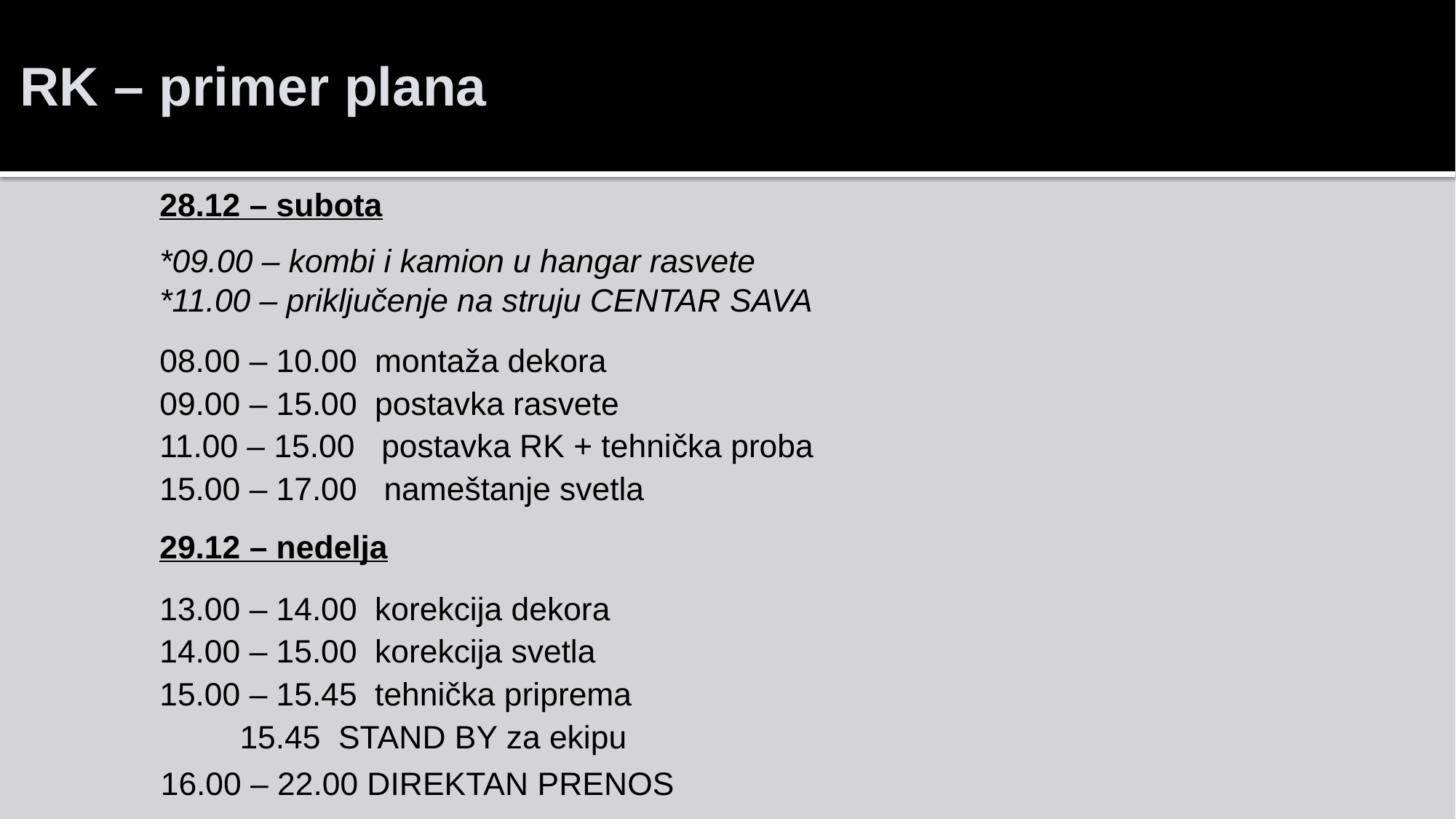

# RK – primer plana
28.12 – subota

*09.00 – kombi i kamion u hangar rasvete
*11.00 – priključenje na struju CENTAR SAVA

08.00 – 10.00  montaža dekora
09.00 – 15.00  postavka rasvete
11.00 – 15.00   postavka RK + tehnička proba
15.00 – 17.00   nameštanje svetla

29.12 – nedelja

13.00 – 14.00  korekcija dekora
14.00 – 15.00  korekcija svetla
15.00 – 15.45  tehnička priprema
	         15.45  STAND BY za ekipu
16.00 – 22.00 DIREKTAN PRENOS